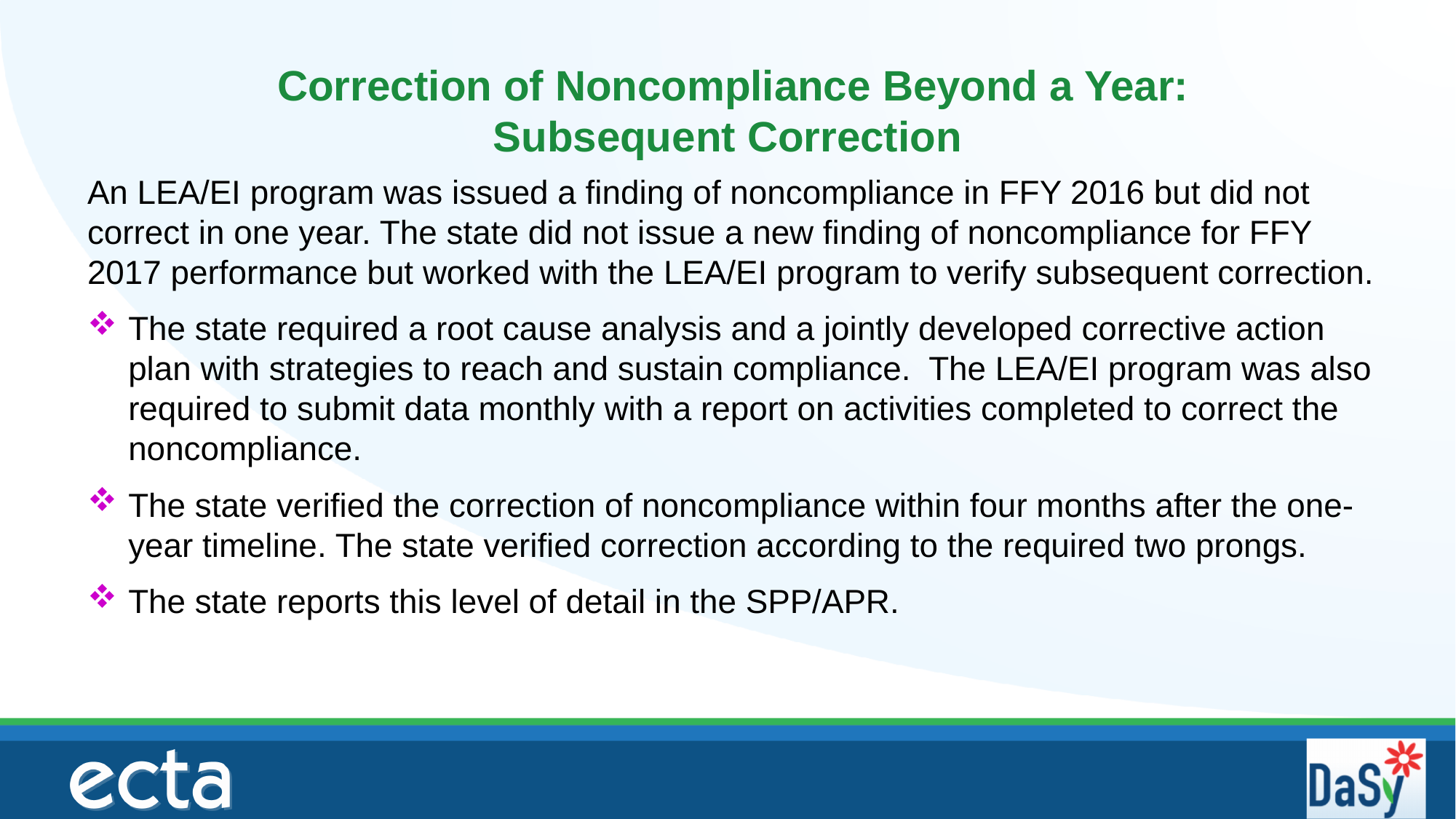

An LEA/EI program was issued a finding of noncompliance in FFY 2016 but did not correct in one year. The state did not issue a new finding of noncompliance for FFY 2017 performance but worked with the LEA/EI program to verify subsequent correction.

The state required a root cause analysis and a jointly developed corrective action plan with strategies to reach and sustain compliance.  The LEA/EI program was also required to submit data monthly with a report on activities completed to correct the noncompliance.

The state verified the correction of noncompliance within four months after the one-year timeline. The state verified correction according to the required two prongs.

The state reports this level of detail in the SPP/APR.

 Correction of Noncompliance Beyond a Year:
 Subsequent Correction